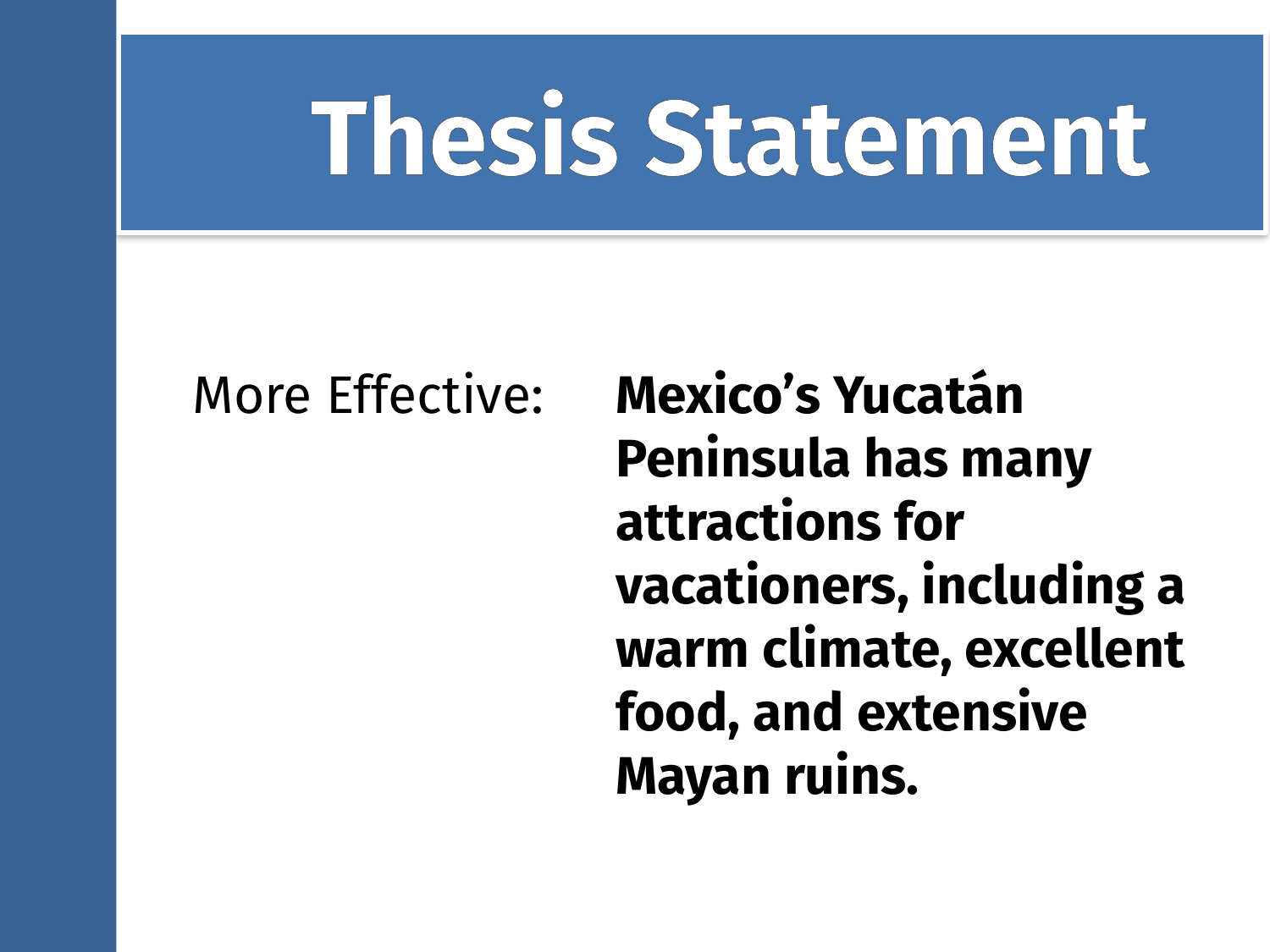

# Thesis Statement
| More Effective: | Mexico’s Yucatán Peninsula has many attractions for vacationers, including a warm climate, excellent food, and extensive Mayan ruins. |
| --- | --- |